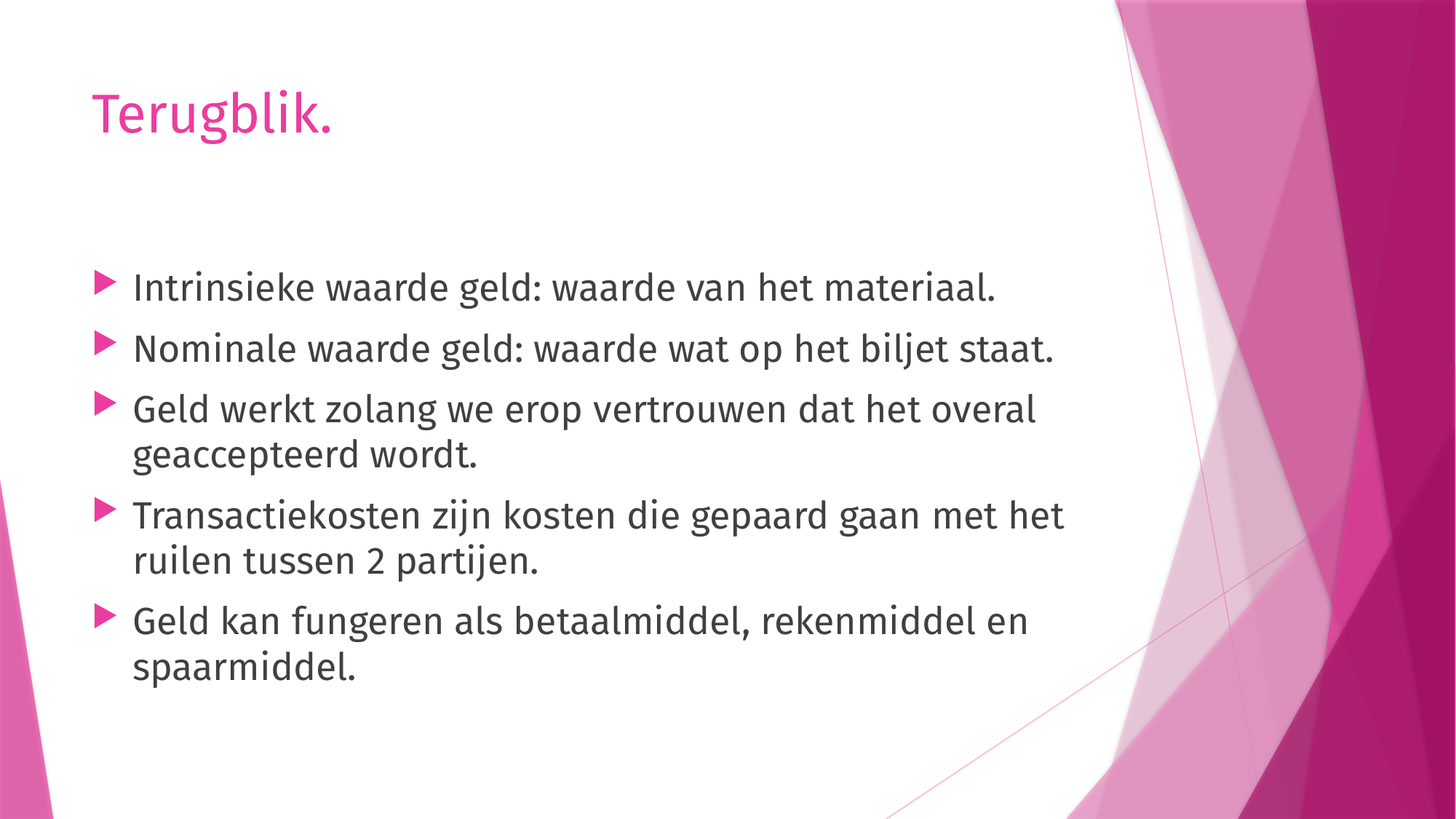

# Terugblik.
Intrinsieke waarde geld: waarde van het materiaal.
Nominale waarde geld: waarde wat op het biljet staat.
Geld werkt zolang we erop vertrouwen dat het overal geaccepteerd wordt.
Transactiekosten zijn kosten die gepaard gaan met het ruilen tussen 2 partijen.
Geld kan fungeren als betaalmiddel, rekenmiddel en spaarmiddel.